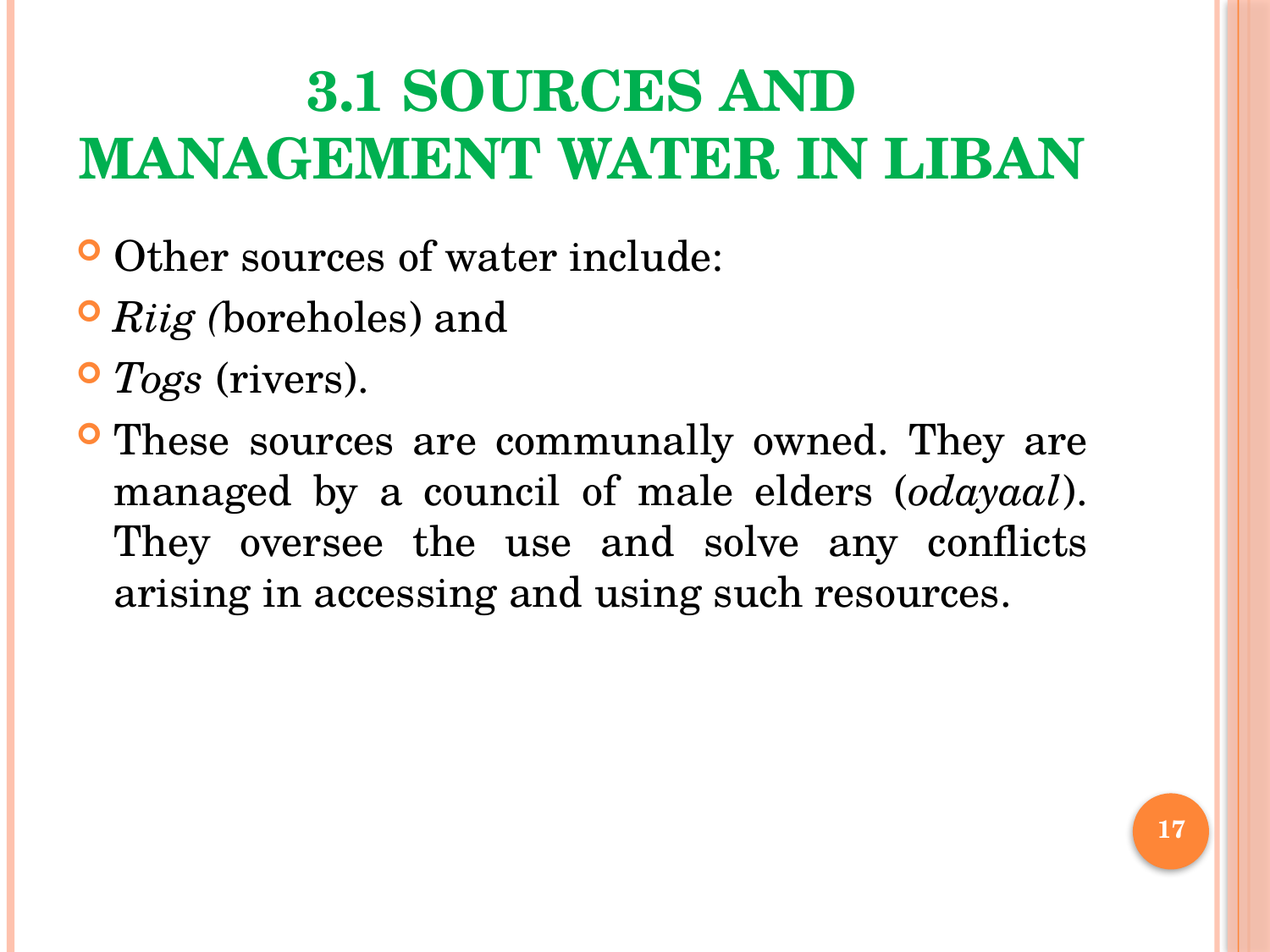

# 3.1 Sources and Management Water In Liban
Other sources of water include:
Riig (boreholes) and
Togs (rivers).
These sources are communally owned. They are managed by a council of male elders (odayaal). They oversee the use and solve any conflicts arising in accessing and using such resources.

17